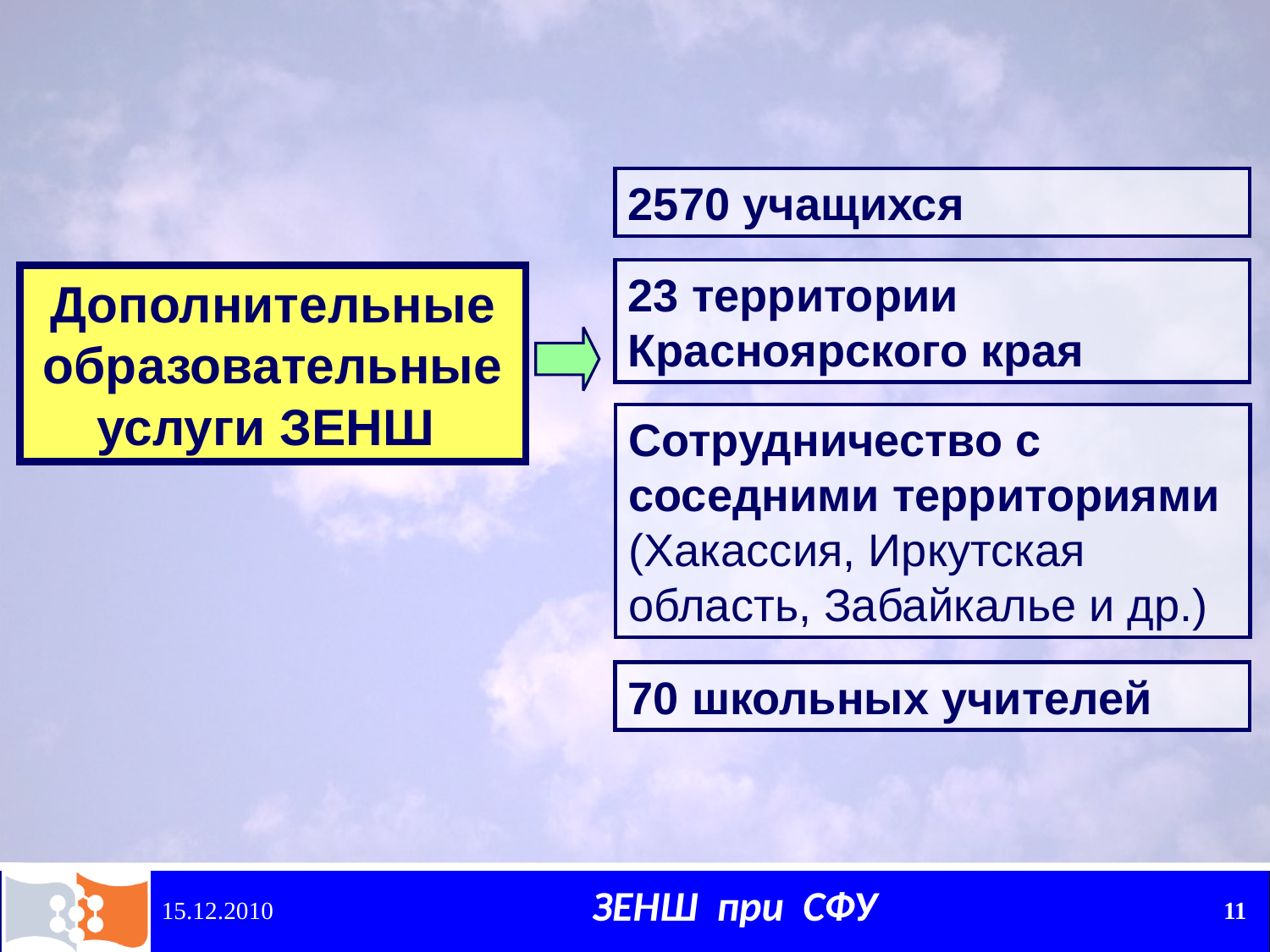

2570 учащихся
23 территории Красноярского края
Дополнительные образовательные услуги ЗЕНШ

Сотрудничество с соседними территориями (Хакассия, Иркутская область, Забайкалье и др.)
70 школьных учителей
15.12.2010
11